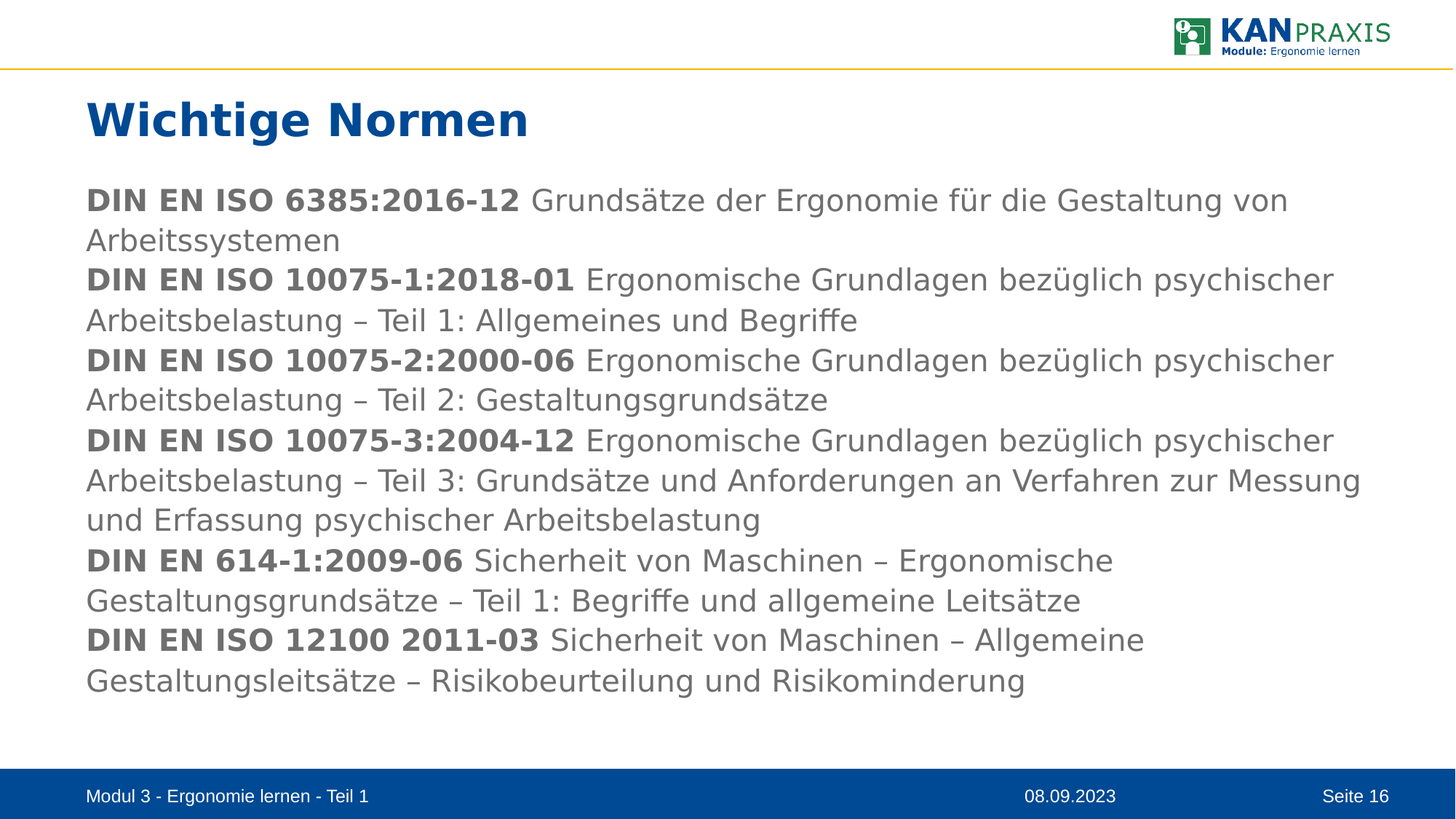

# Wichtige Normen
DIN EN ISO 6385:2016-12 Grundsätze der Ergonomie für die Gestaltung von
Arbeitssystemen
DIN EN ISO 10075-1:2018-01 Ergonomische Grundlagen bezüglich psychischer  Arbeitsbelastung – Teil 1: Allgemeines und Begriffe
DIN EN ISO 10075-2:2000-06 Ergonomische Grundlagen bezüglich psychischer Arbeitsbelastung – Teil 2: Gestaltungsgrundsätze
DIN EN ISO 10075-3:2004-12 Ergonomische Grundlagen bezüglich psychischer Arbeitsbelastung – Teil 3: Grundsätze und Anforderungen an Verfahren zur Messung und Erfassung psychischer Arbeitsbelastung
DIN EN 614-1:2009-06 Sicherheit von Maschinen – Ergonomische
Gestaltungsgrundsätze – Teil 1: Begriffe und allgemeine Leitsätze
DIN EN ISO 12100 2011-03 Sicherheit von Maschinen – Allgemeine Gestaltungsleitsätze – Risikobeurteilung und Risikominderung

Modul 3 - Ergonomie lernen - Teil 1
08.09.2023
Seite 16